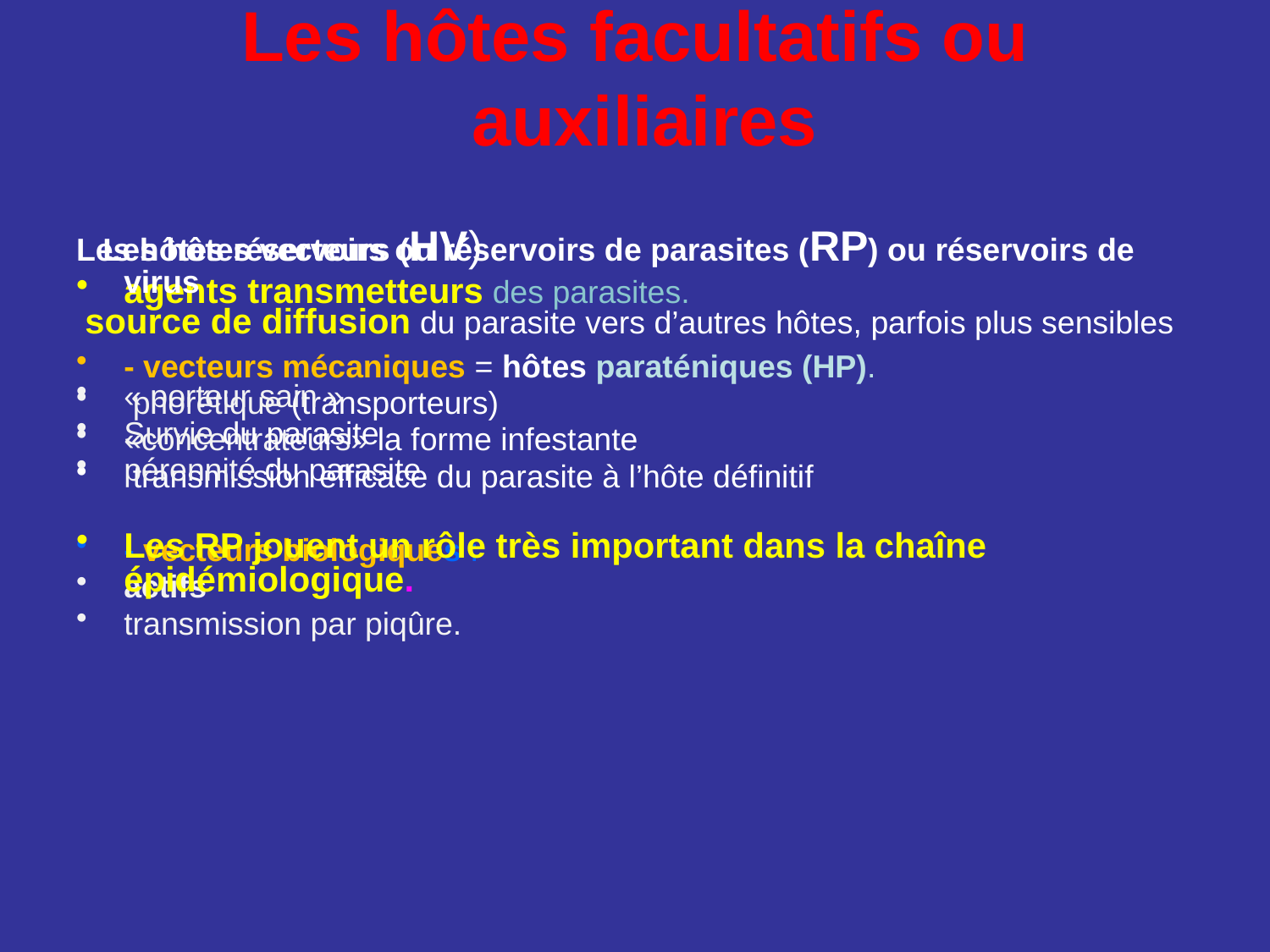

# Les hôtes facultatifs ou auxiliaires
   Les hôtes vecteurs (HV)
agents transmetteurs des parasites.

- vecteurs mécaniques = hôtes paraténiques (HP).
 phorétique (transporteurs)
«concentrateurs» la forme infestante
 transmission efficace du parasite à l’hôte définitif

- vecteurs biologiques :
actifs
transmission par piqûre.

Les hôtes réservoirs ou réservoirs de parasites (RP) ou réservoirs de virus
 source de diffusion du parasite vers d’autres hôtes, parfois plus sensibles

« porteur sain »
Survie du parasite
pérennité du parasite

Les RP jouent un rôle très important dans la chaîne épidémiologique.